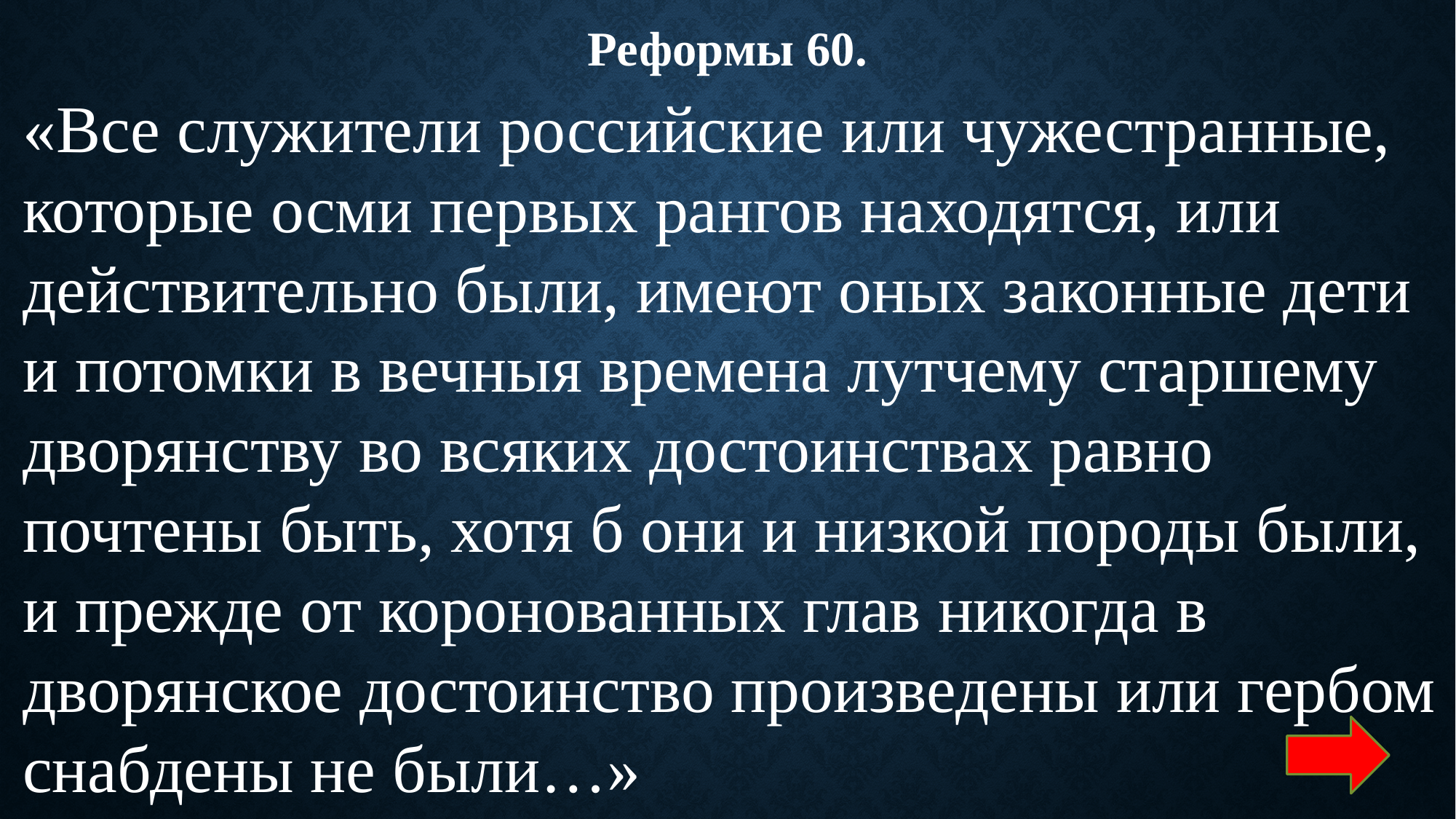

Реформы 60.

«Все служители российские или чужестранные, которые осми первых рангов находятся, или действительно были, имеют оных законные дети и потомки в вечныя времена лутчему старшему дворянству во всяких достоинствах равно почтены быть, хотя б они и низкой породы были, и прежде от коронованных глав никогда в дворянское достоинство произведены или гербом снабдены не были…»